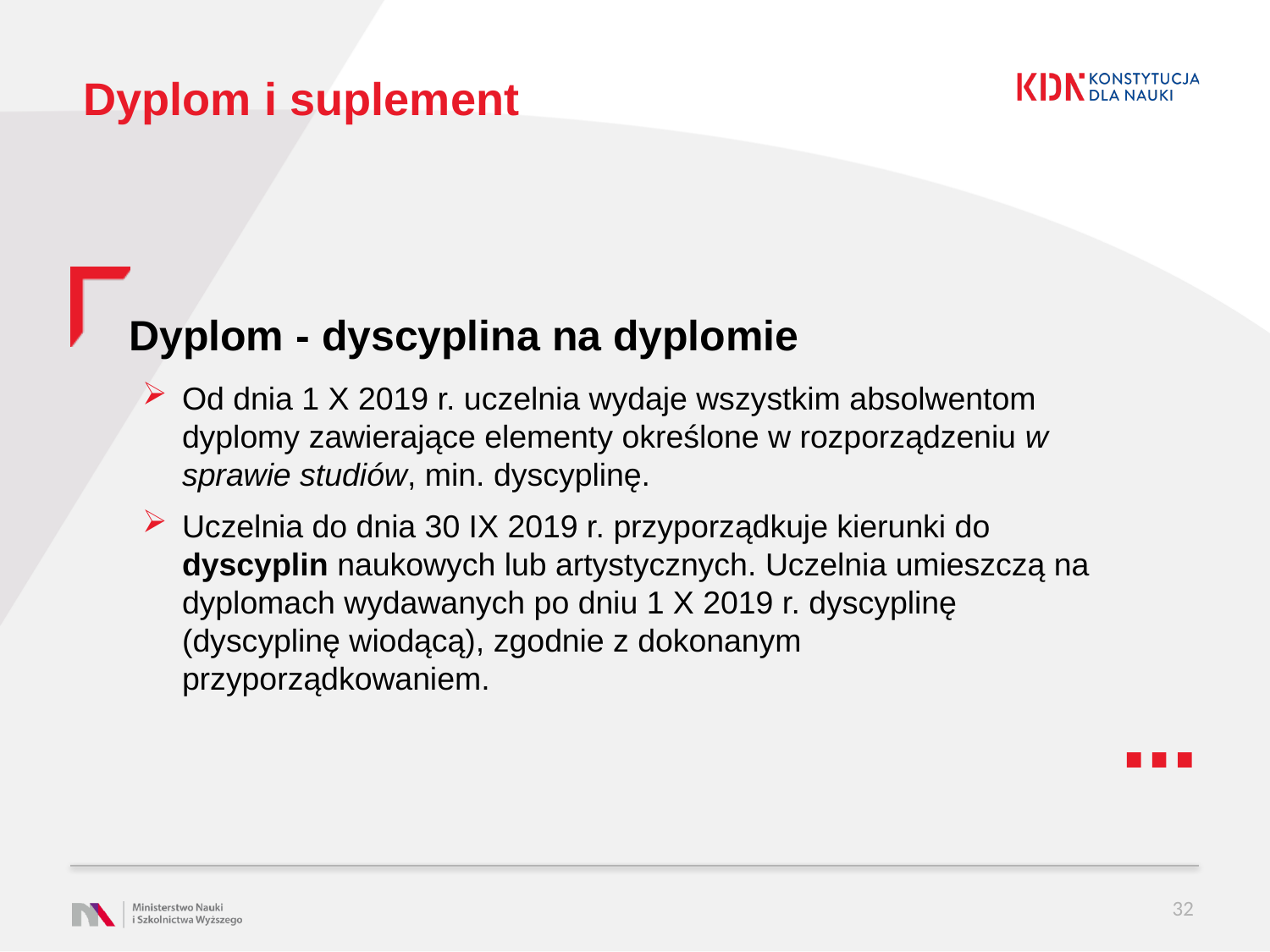

# Dyplom i suplement
Dyplom - dyscyplina na dyplomie
Od dnia 1 X 2019 r. uczelnia wydaje wszystkim absolwentom dyplomy zawierające elementy określone w rozporządzeniu w sprawie studiów, min. dyscyplinę.
Uczelnia do dnia 30 IX 2019 r. przyporządkuje kierunki do dyscyplin naukowych lub artystycznych. Uczelnia umieszczą na dyplomach wydawanych po dniu 1 X 2019 r. dyscyplinę (dyscyplinę wiodącą), zgodnie z dokonanym przyporządkowaniem.

32